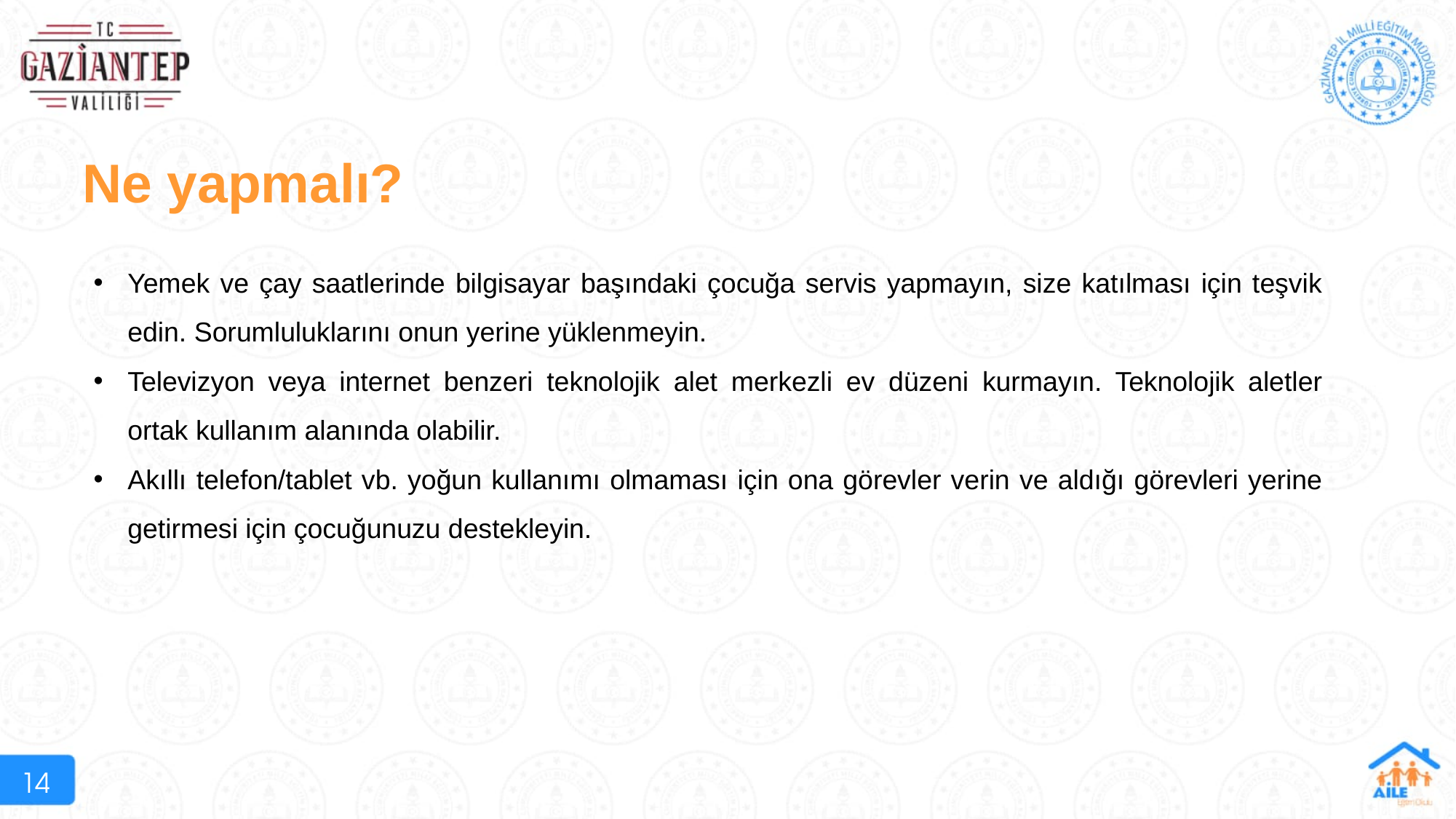

Ne yapmalı?
Yemek ve çay saatlerinde bilgisayar başındaki çocuğa servis yapmayın, size katılması için teşvik edin. Sorumluluklarını onun yerine yüklenmeyin.
Televizyon veya internet benzeri teknolojik alet merkezli ev düzeni kurmayın. Teknolojik aletler ortak kullanım alanında olabilir.
Akıllı telefon/tablet vb. yoğun kullanımı olmaması için ona görevler verin ve aldığı görevleri yerine getirmesi için çocuğunuzu destekleyin.
14